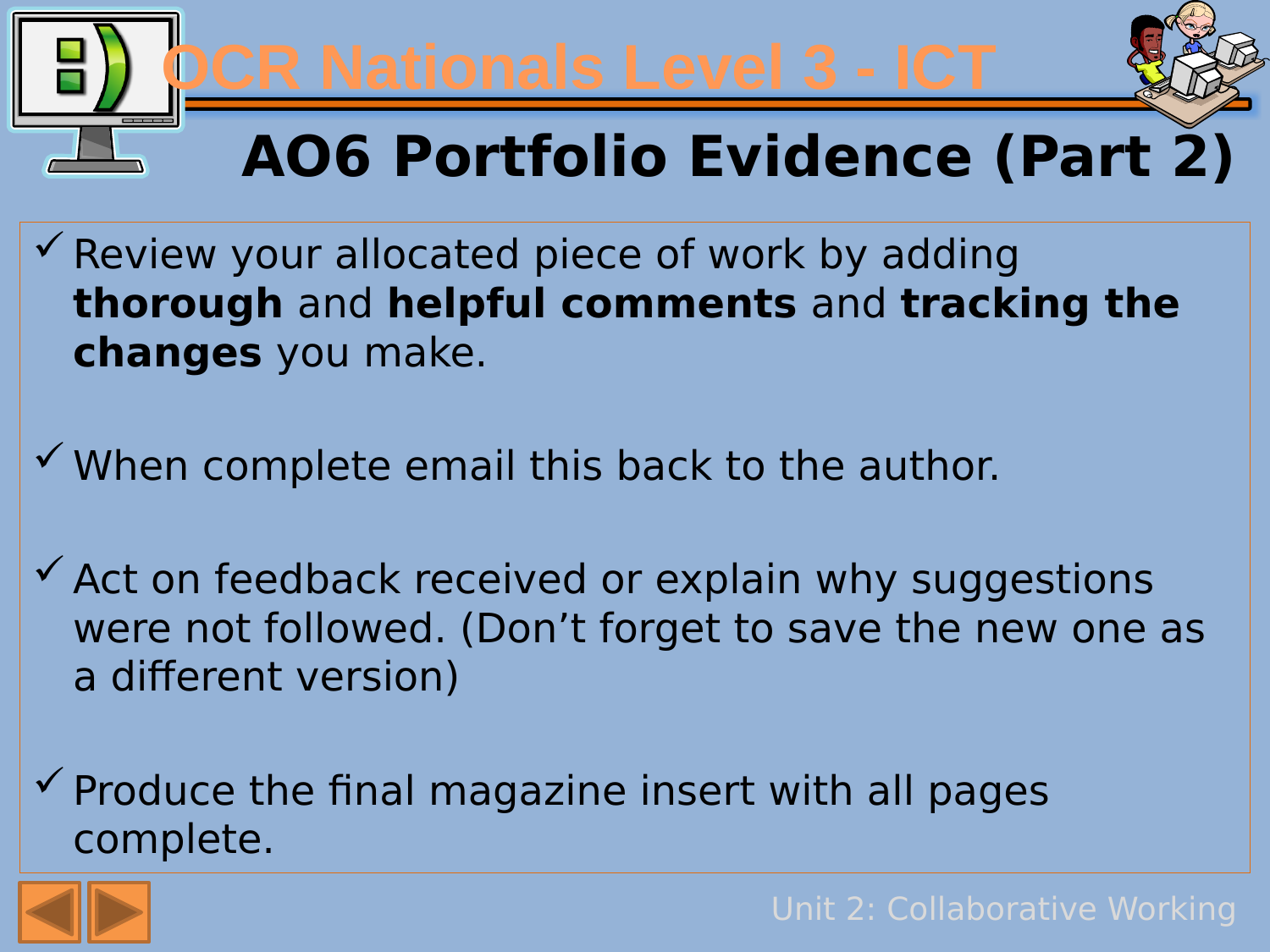

# AO6 Portfolio Evidence (Part 2)
Review your allocated piece of work by adding thorough and helpful comments and tracking the changes you make.

When complete email this back to the author.

Act on feedback received or explain why suggestions were not followed. (Don’t forget to save the new one as a different version)

Produce the final magazine insert with all pages complete.